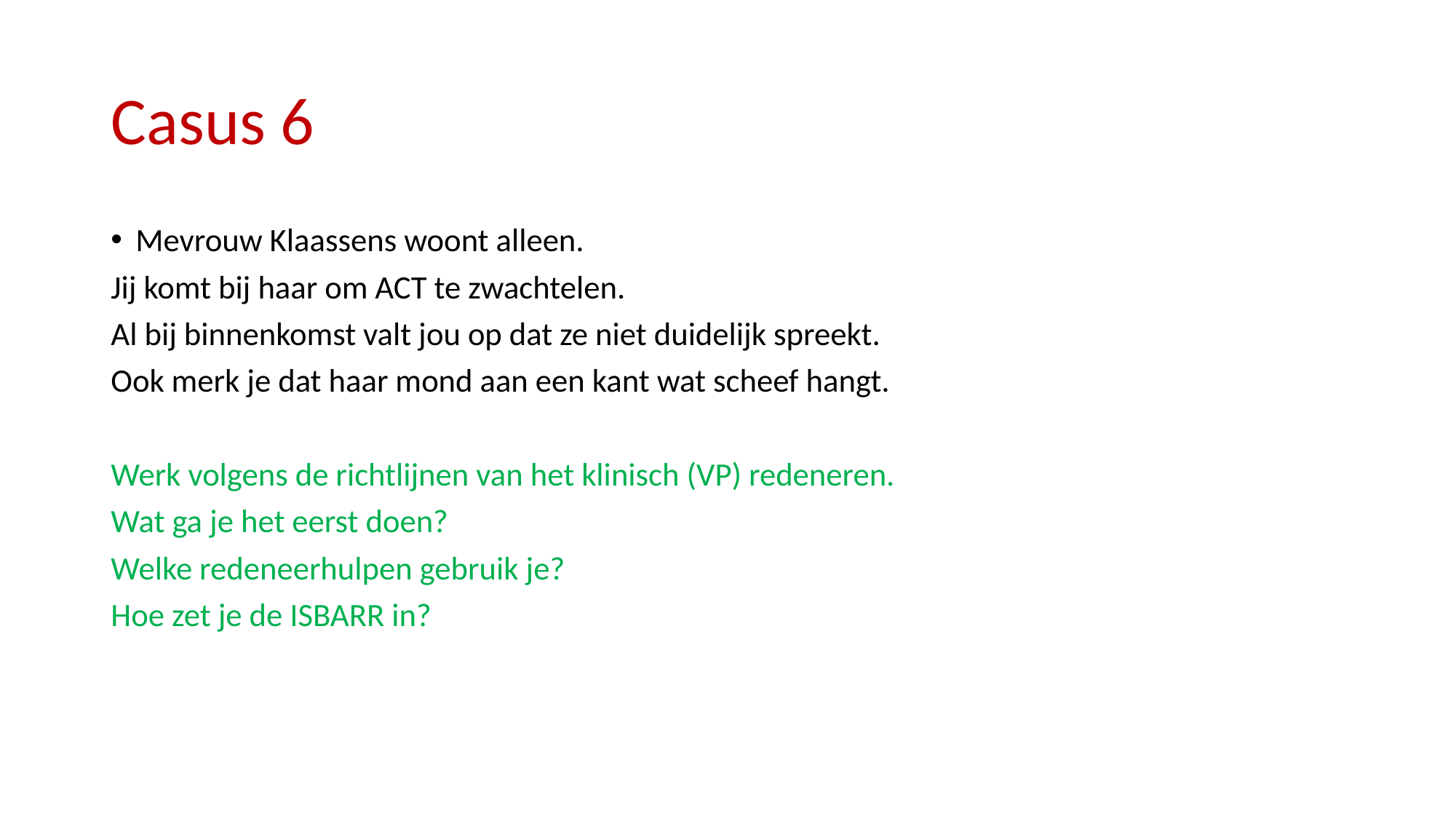

# Casus 6
Mevrouw Klaassens woont alleen.
Jij komt bij haar om ACT te zwachtelen.
Al bij binnenkomst valt jou op dat ze niet duidelijk spreekt.
Ook merk je dat haar mond aan een kant wat scheef hangt.

Werk volgens de richtlijnen van het klinisch (VP) redeneren.
Wat ga je het eerst doen?
Welke redeneerhulpen gebruik je?
Hoe zet je de ISBARR in?